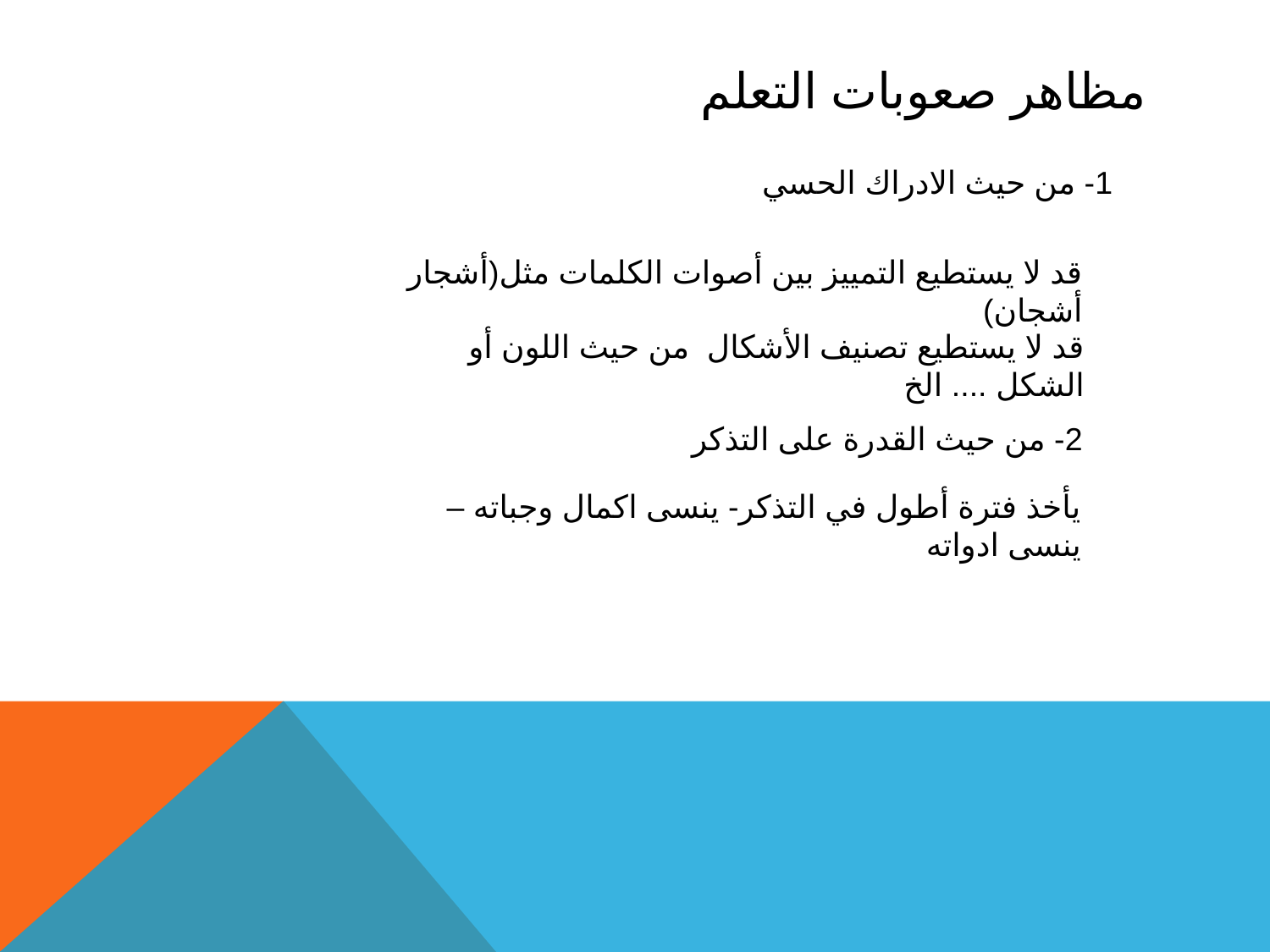

# مظاهر صعوبات التعلم
1- من حيث الادراك الحسي
قد لا يستطيع التمييز بين أصوات الكلمات مثل(أشجار أشجان)
قد لا يستطيع تصنيف الأشكال  من حيث اللون أو الشكل .... الخ
2- من حيث القدرة على التذكر
يأخذ فترة أطول في التذكر- ينسى اكمال وجباته –ينسى ادواته